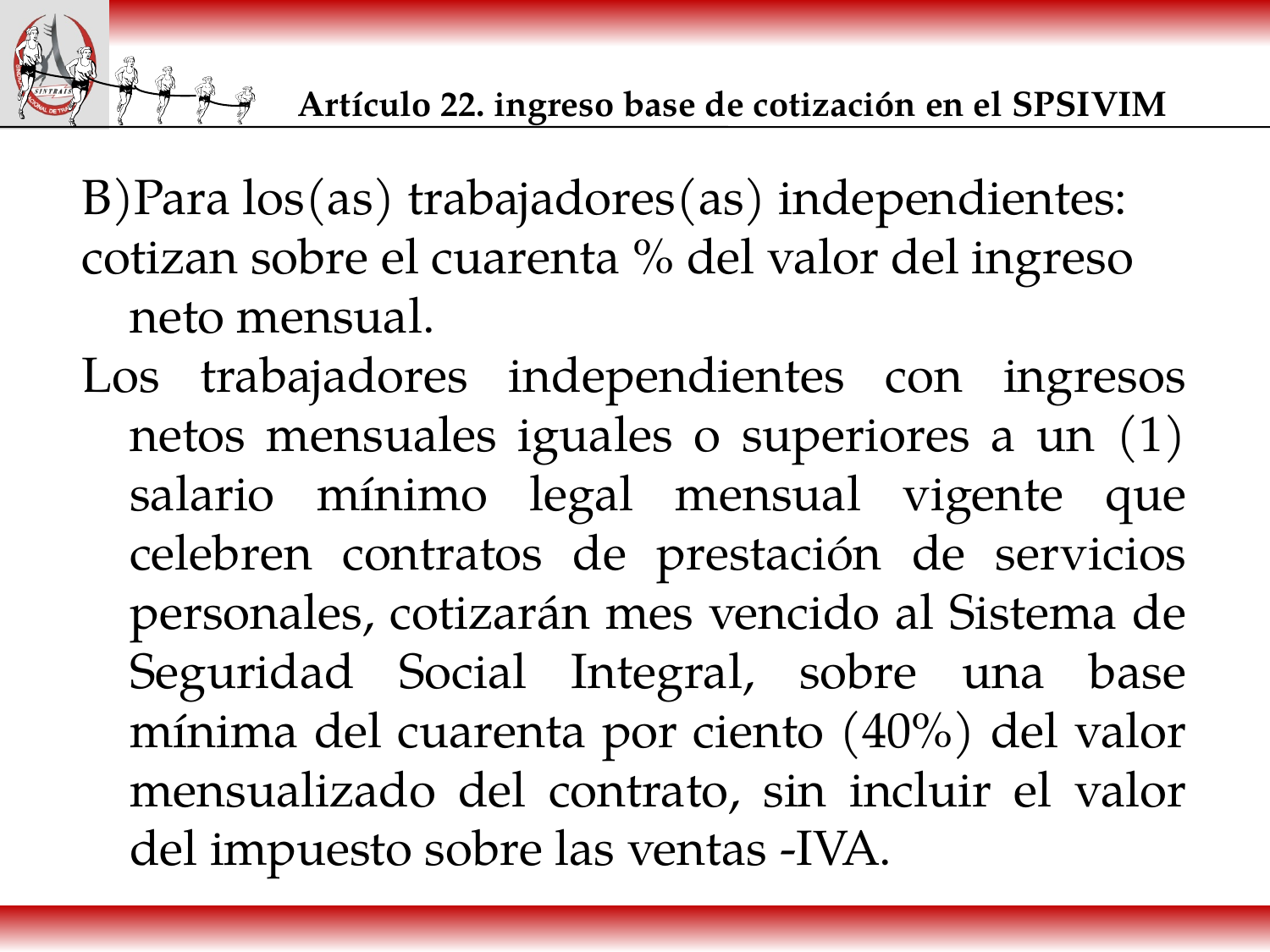

# Artículo 22. ingreso base de cotización en el SPSIVIM
B)Para los(as) trabajadores(as) independientes:
cotizan sobre el cuarenta % del valor del ingreso neto mensual.
Los trabajadores independientes con ingresos netos mensuales iguales o superiores a un (1) salario mínimo legal mensual vigente que celebren contratos de prestación de servicios personales, cotizarán mes vencido al Sistema de Seguridad Social Integral, sobre una base mínima del cuarenta por ciento (40%) del valor mensualizado del contrato, sin incluir el valor del impuesto sobre las ventas -IVA.